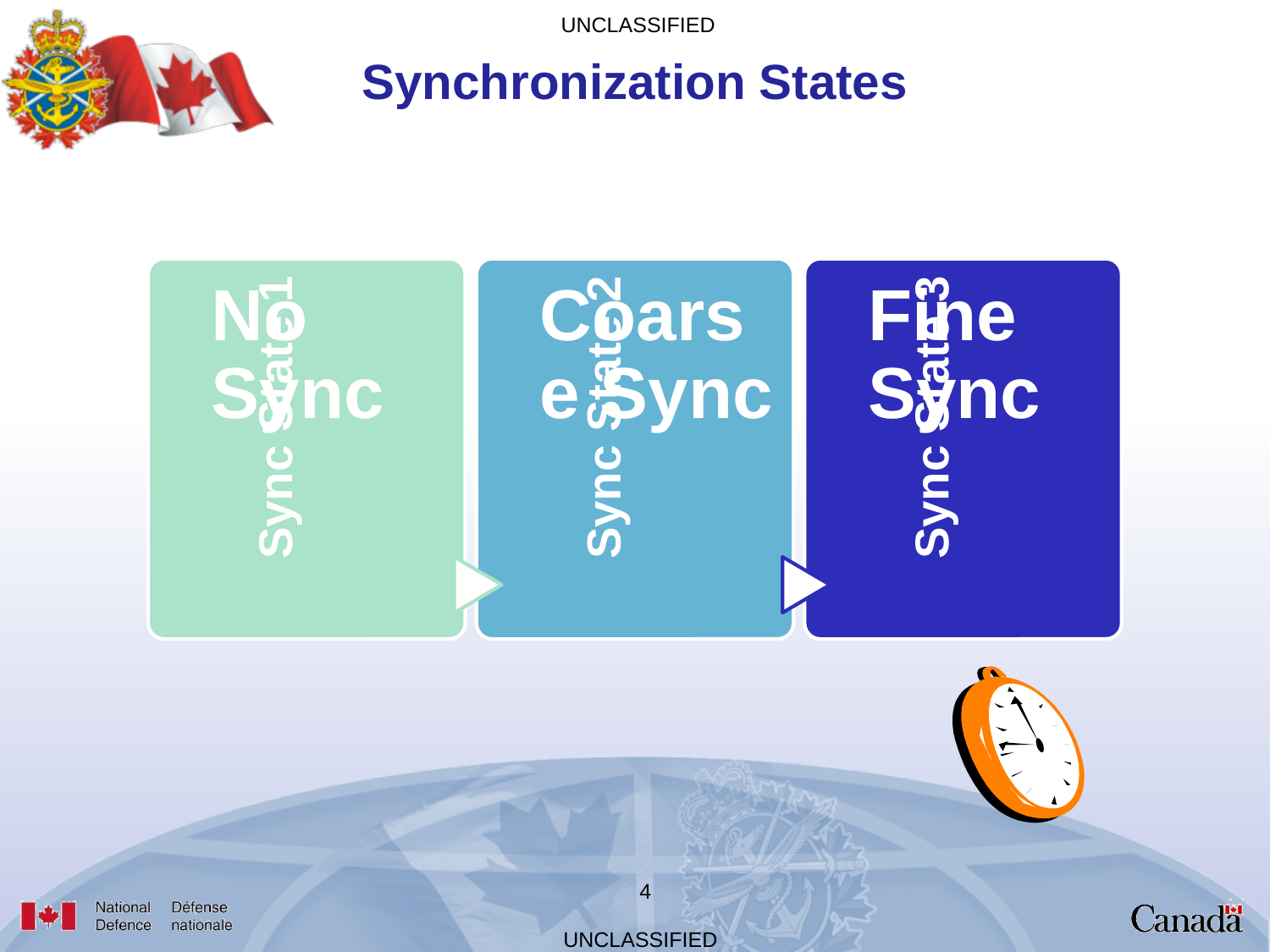

Synchronization States
Sync State 1
No Sync
Sync State 2
Coarse Sync
Sync State 3
Fine Sync